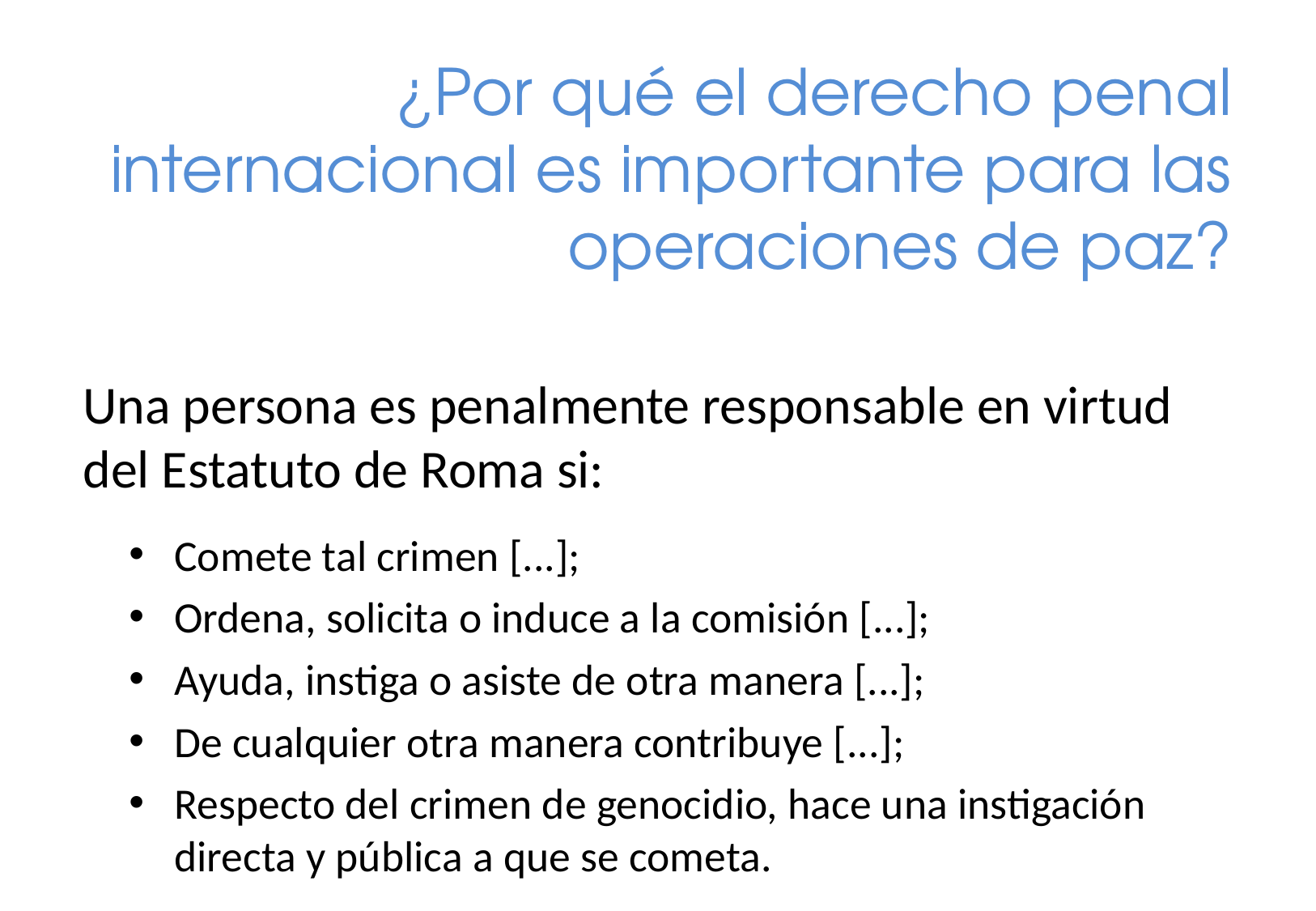

# ¿Por qué el derecho penal internacional es importante para las operaciones de paz?
Una persona es penalmente responsable en virtud del Estatuto de Roma si:
Comete tal crimen [...];
Ordena, solicita o induce a la comisión [...];
Ayuda, instiga o asiste de otra manera [...];
De cualquier otra manera contribuye [...];
Respecto del crimen de genocidio, hace una instigación directa y pública a que se cometa.